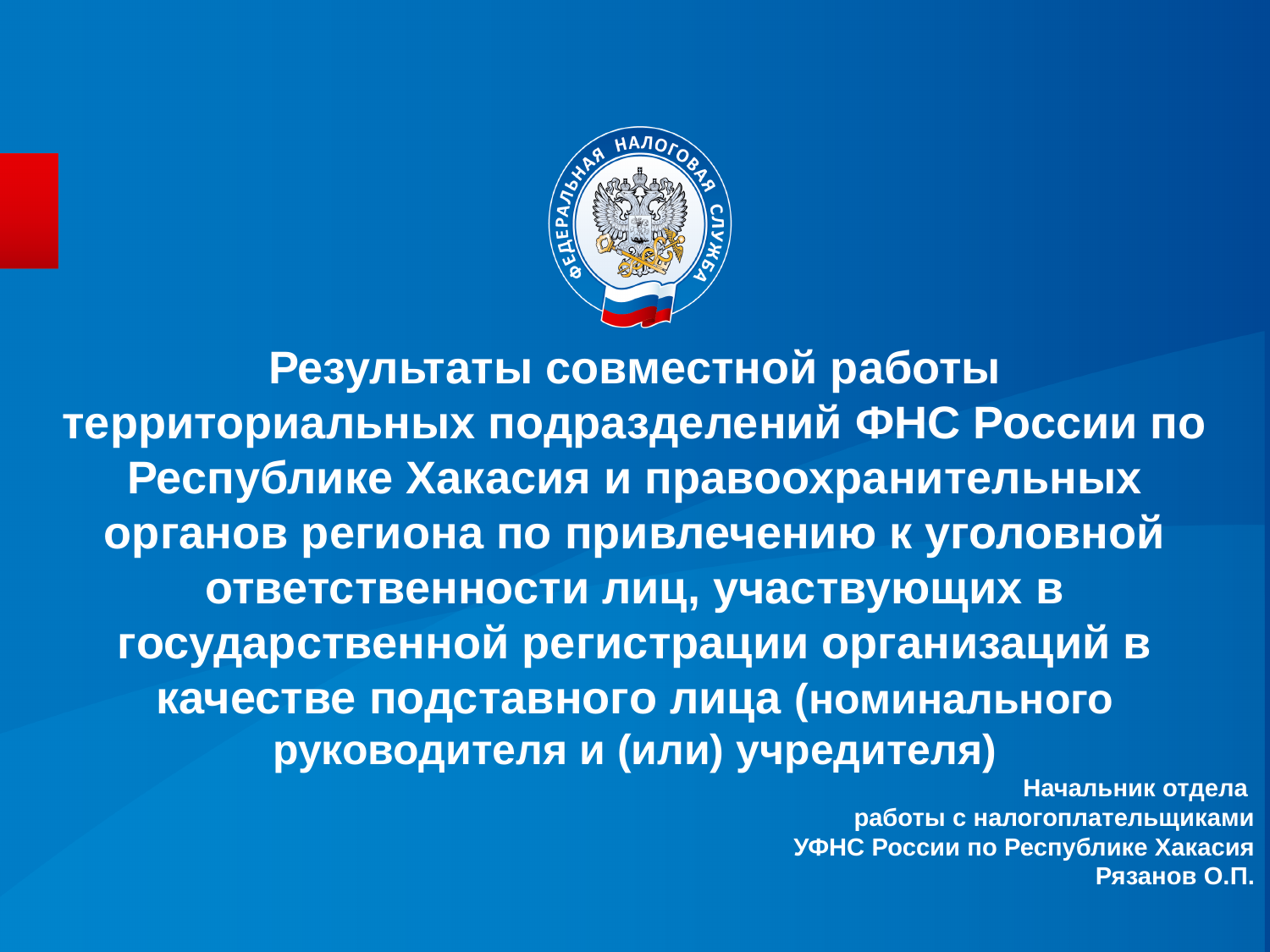

# Результаты совместной работы территориальных подразделений ФНС России по Республике Хакасия и правоохранительных органов региона по привлечению к уголовной ответственности лиц, участвующих в государственной регистрации организаций в качестве подставного лица (номинального руководителя и (или) учредителя)
Начальник отдела
работы с налогоплательщиками
УФНС России по Республике Хакасия
Рязанов О.П.